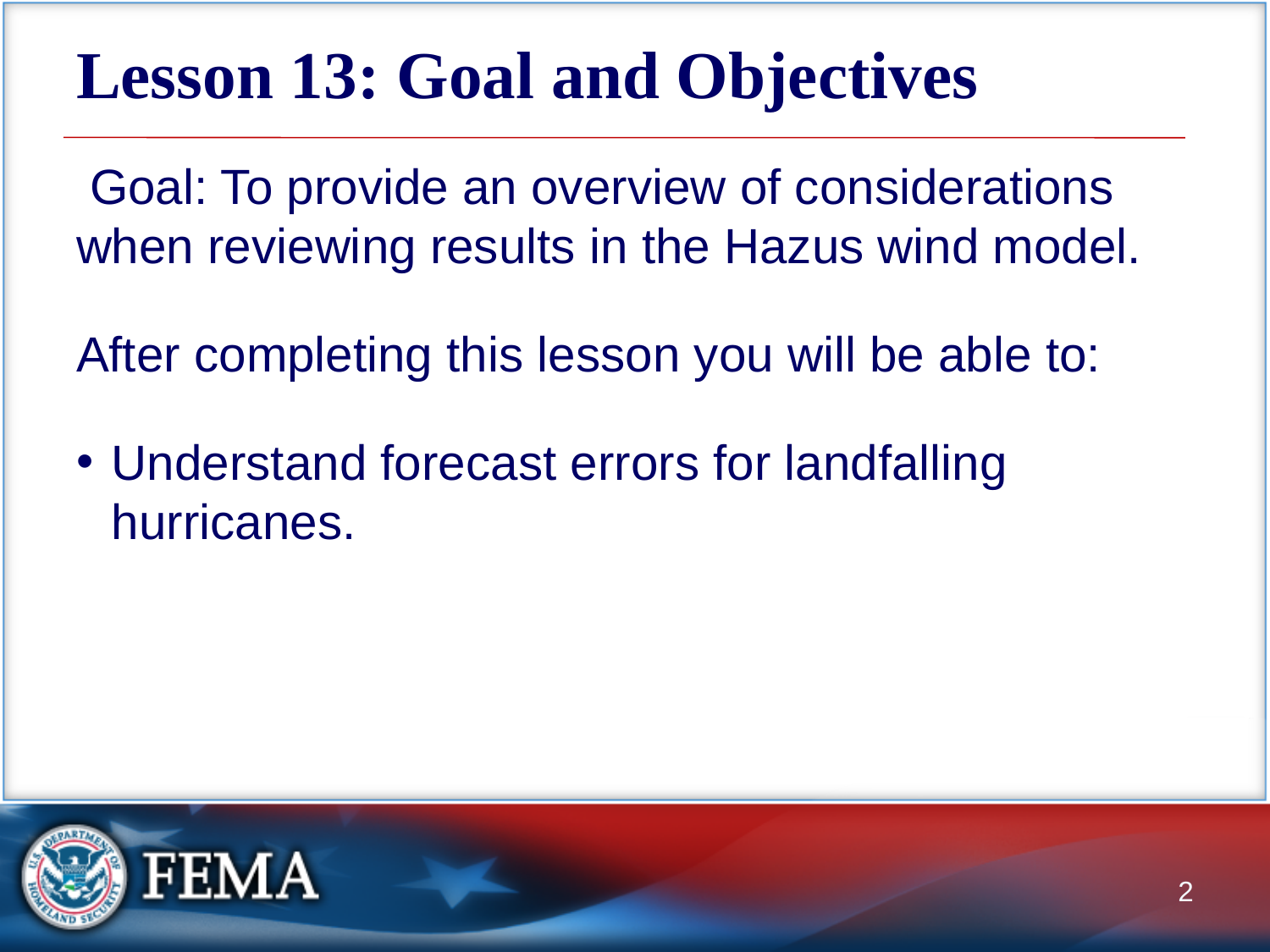

# Lesson 13: Goal and Objectives
 Goal: To provide an overview of considerations when reviewing results in the Hazus wind model.
After completing this lesson you will be able to:
Understand forecast errors for landfalling hurricanes.
2